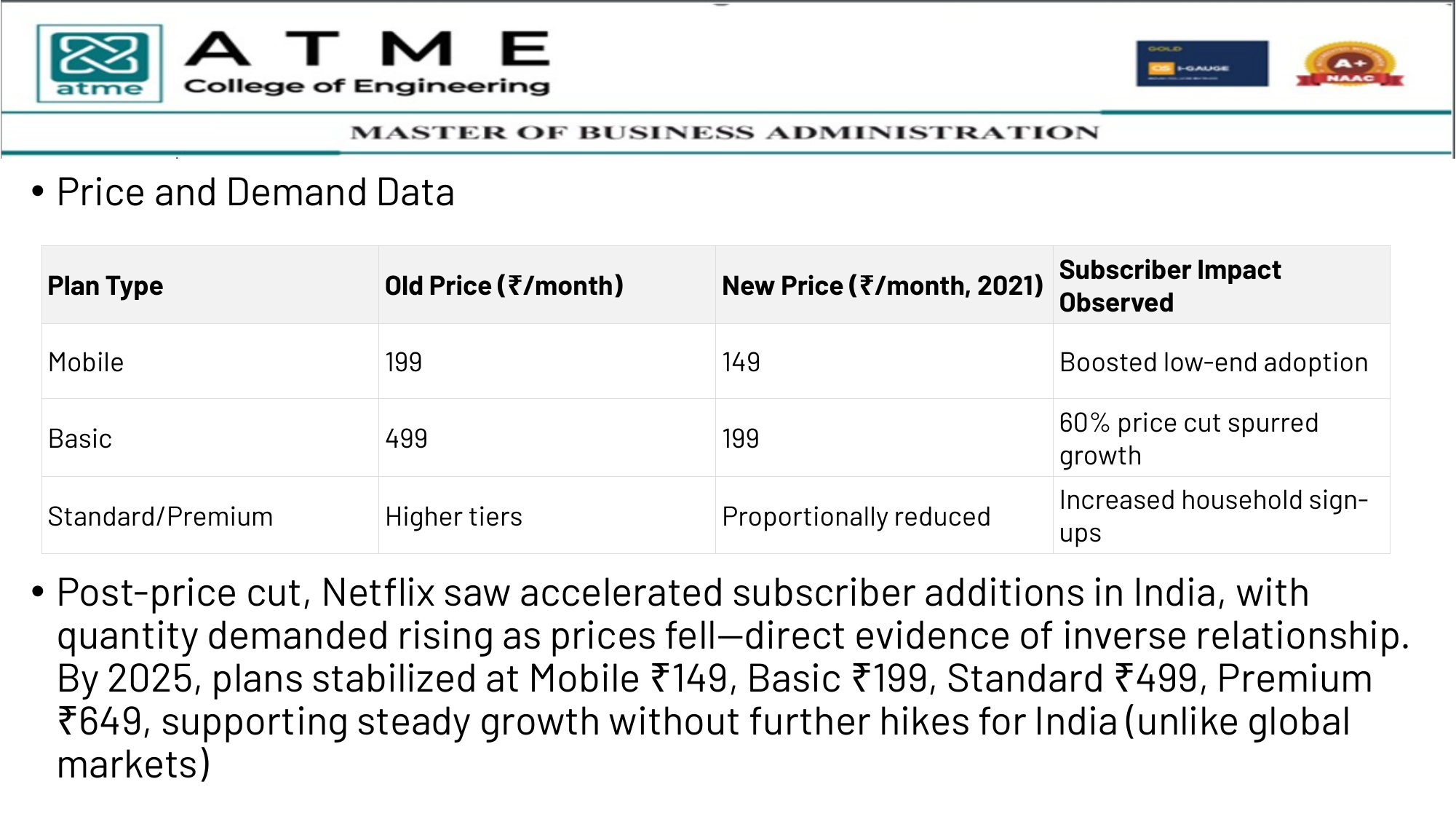

Price and Demand Data

Post-price cut, Netflix saw accelerated subscriber additions in India, with quantity demanded rising as prices fell—direct evidence of inverse relationship. By 2025, plans stabilized at Mobile ₹149, Basic ₹199, Standard ₹499, Premium ₹649, supporting steady growth without further hikes for India (unlike global markets)
| Plan Type | Old Price (₹/month) | New Price (₹/month, 2021) | Subscriber Impact Observed |
| --- | --- | --- | --- |
| Mobile | 199 | 149 | Boosted low-end adoption |
| Basic | 499 | 199 | 60% price cut spurred growth |
| Standard/Premium | Higher tiers | Proportionally reduced | Increased household sign-ups |